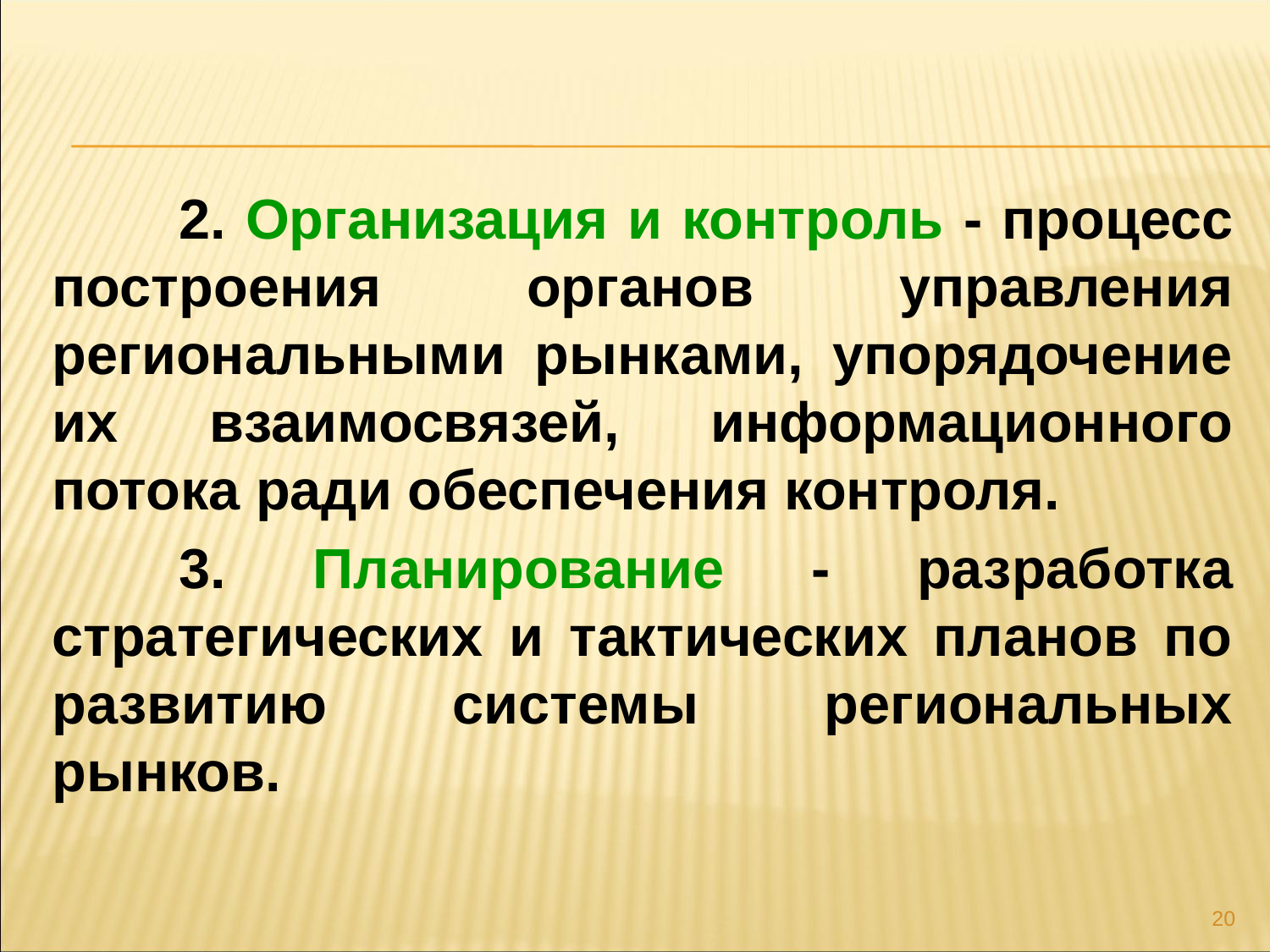

2. Организация и контроль - процесс построения органов управления региональными рынками, упорядочение их взаимосвязей, информационного потока ради обеспечения контроля.
	3. Планирование - разработка стратегических и тактических планов по развитию системы региональных рынков.
20